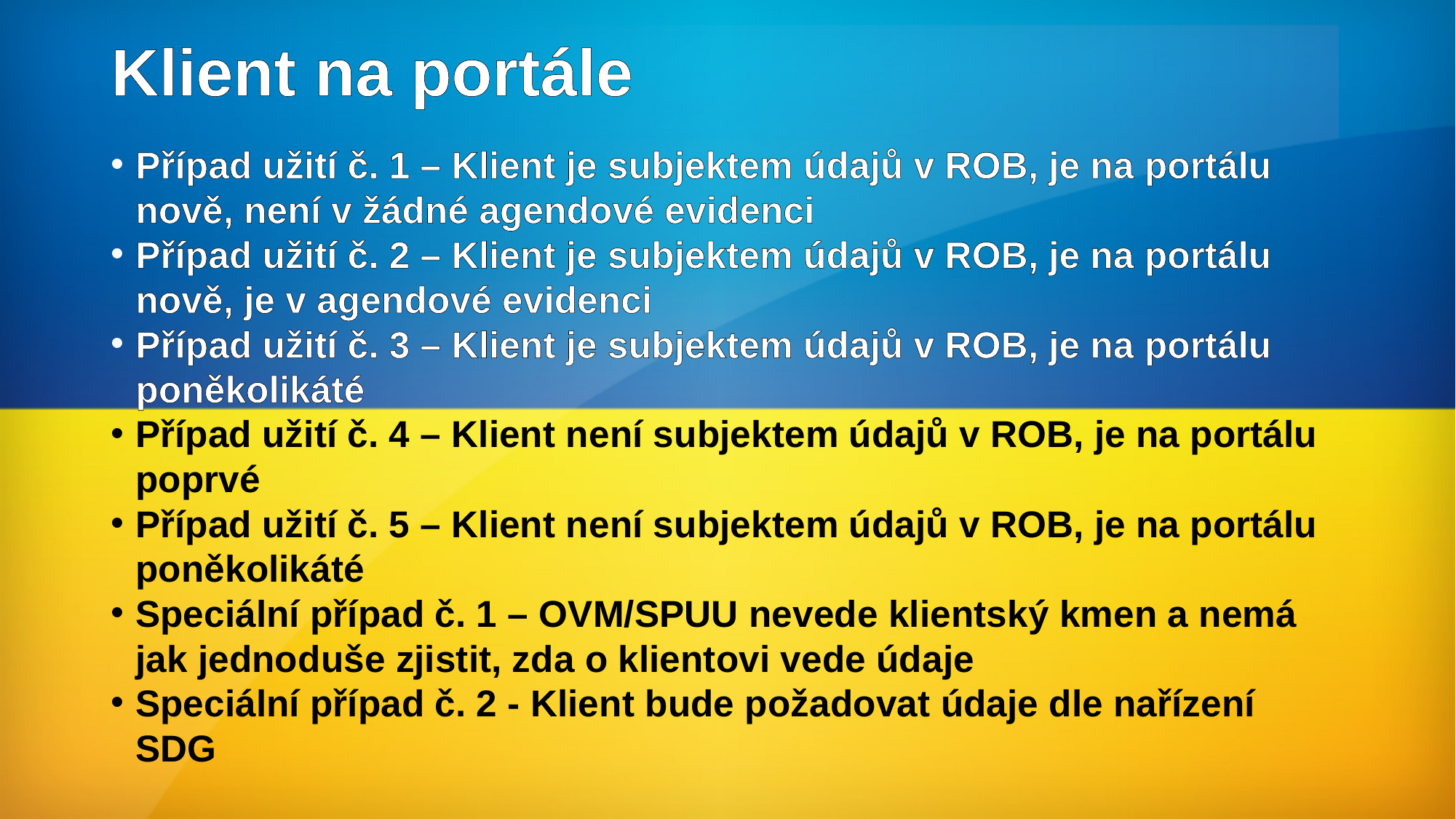

# Klient na portále
Případ užití č. 1 – Klient je subjektem údajů v ROB, je na portálu nově, není v žádné agendové evidenci
Případ užití č. 2 – Klient je subjektem údajů v ROB, je na portálu nově, je v agendové evidenci
Případ užití č. 3 – Klient je subjektem údajů v ROB, je na portálu poněkolikáté
Případ užití č. 4 – Klient není subjektem údajů v ROB, je na portálu poprvé
Případ užití č. 5 – Klient není subjektem údajů v ROB, je na portálu poněkolikáté
Speciální případ č. 1 – OVM/SPUU nevede klientský kmen a nemá jak jednoduše zjistit, zda o klientovi vede údaje
Speciální případ č. 2 - Klient bude požadovat údaje dle nařízení SDG